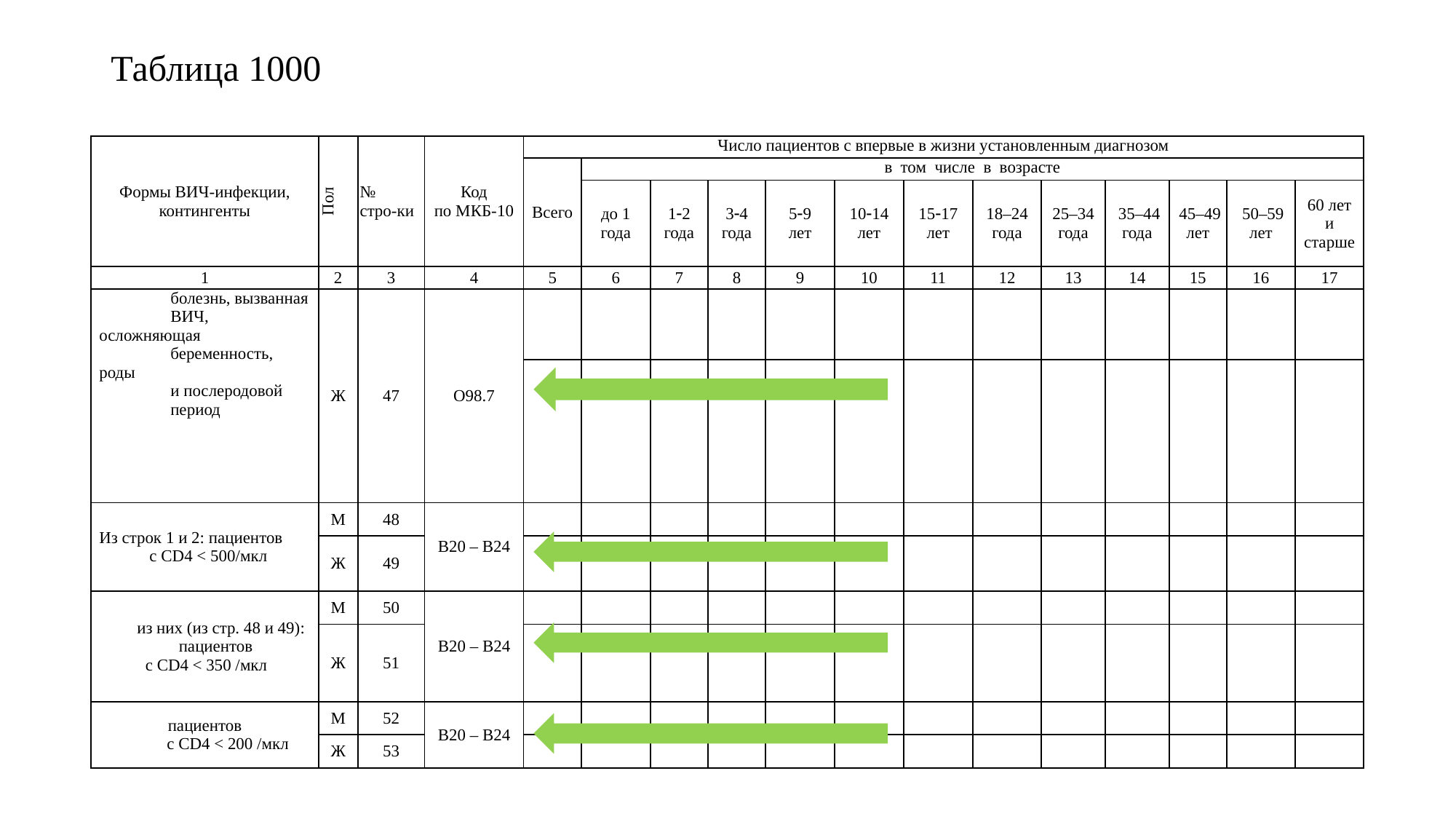

# Таблица 1000
| Формы ВИЧ-инфекции, контингенты | Пол | № стро-ки | Код по МКБ-10 | Число пациентов с впервые в жизни установленным диагнозом |  |  |  |  |  |  |  |  |  |  |  |  |
| --- | --- | --- | --- | --- | --- | --- | --- | --- | --- | --- | --- | --- | --- | --- | --- | --- |
|  |  |  |  | Всего | в том числе в возрасте |  |  |  |  |  |  |  |  |  |  |  |
|  |  |  |  |  | до 1 года | 1−2 года | 3−4 года | 5−9 лет | 10−14 лет | 15−17 лет | 18–24 года | 25–34 года | 35–44 года | 45–49 лет | 50–59 лет | 60 лет и старше |
| 1 | 2 | 3 | 4 | 5 | 6 | 7 | 8 | 9 | 10 | 11 | 12 | 13 | 14 | 15 | 16 | 17 |
| болезнь, вызванная ВИЧ, осложняющая беременность, роды и послеродовой период | Ж | 47 | О98.7 |  |  |  |  |  |  |  |  |  |  |  |  |  |
|  |  |  |  |  |  |  |  |  |  |  |  |  |  |  |  |  |
| Из строк 1 и 2: пациентов с CD4 < 500/мкл | М | 48 | В20 – В24 |  |  |  |  |  |  |  |  |  |  |  |  |  |
|  | Ж | 49 |  |  |  |  |  |  |  |  |  |  |  |  |  |  |
| из них (из стр. 48 и 49): пациентов с CD4 < 350 /мкл | М | 50 | В20 – В24 |  |  |  |  |  |  |  |  |  |  |  |  |  |
|  | Ж | 51 |  |  |  |  |  |  |  |  |  |  |  |  |  |  |
| пациентов с CD4 < 200 /мкл | М | 52 | В20 – В24 |  |  |  |  |  |  |  |  |  |  |  |  |  |
|  | Ж | 53 |  |  |  |  |  |  |  |  |  |  |  |  |  |  |